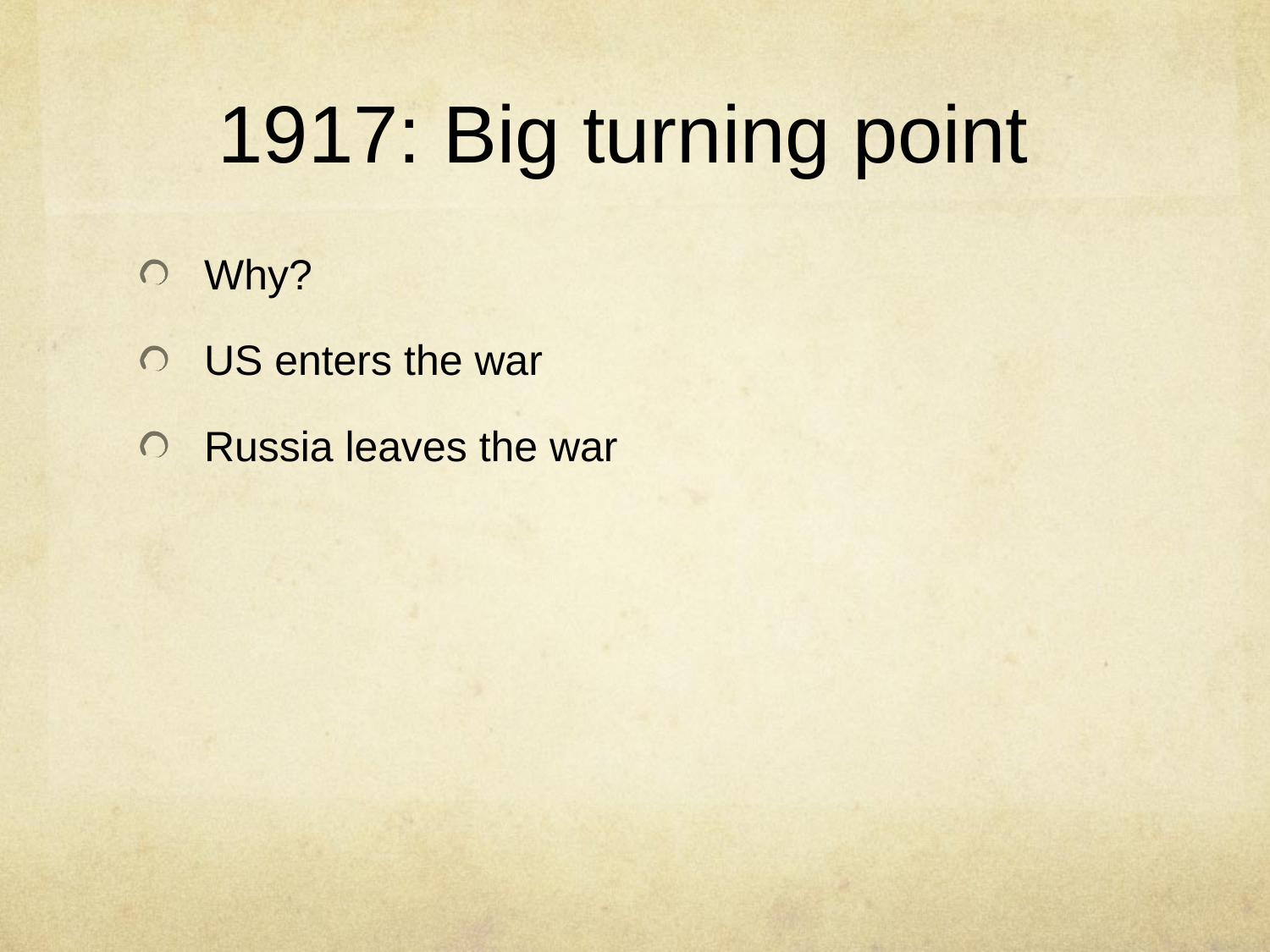

# 1917: Big turning point
Why?
US enters the war
Russia leaves the war